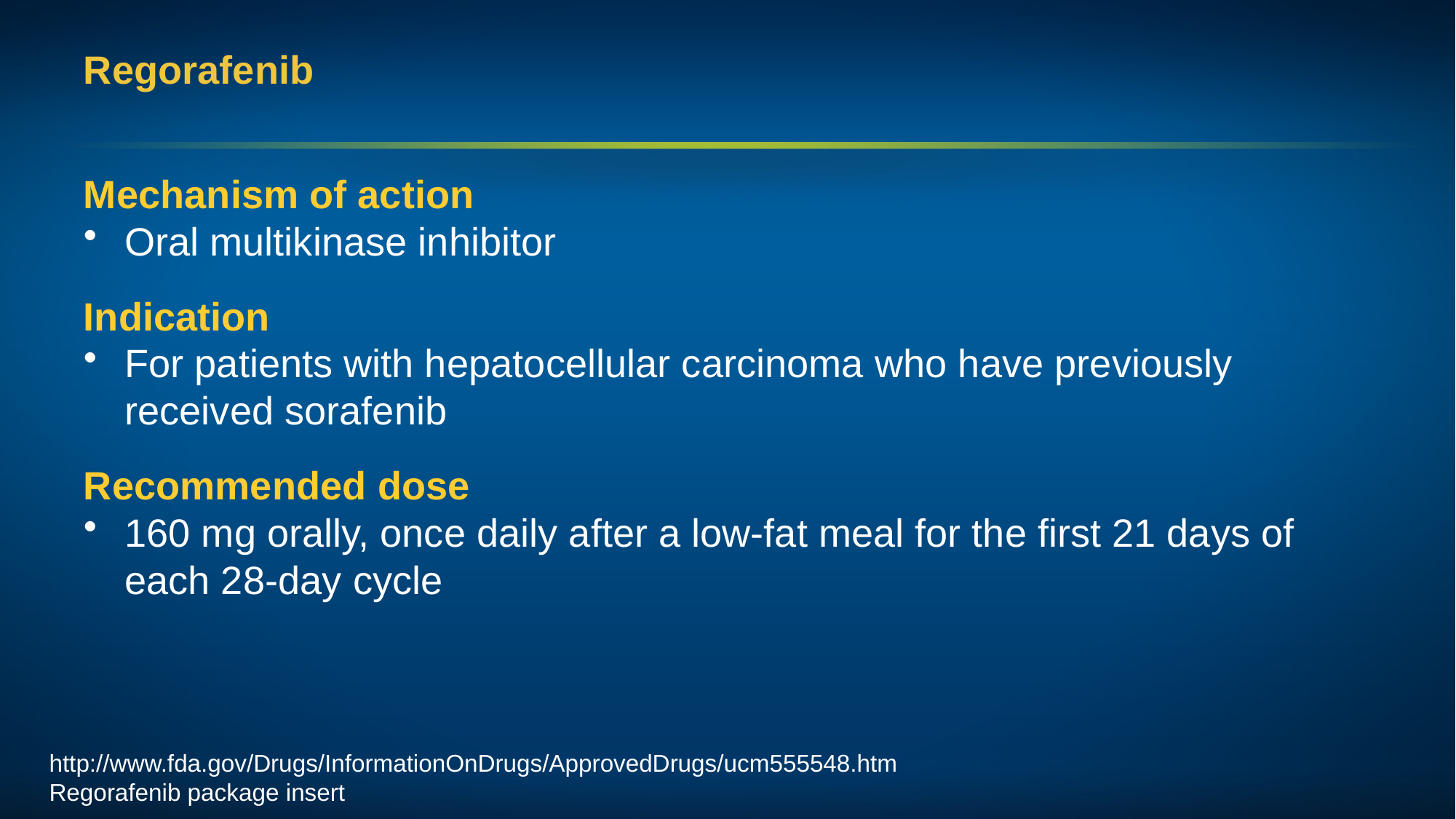

# Regorafenib
Mechanism of action
Oral multikinase inhibitor
Indication
For patients with hepatocellular carcinoma who have previously received sorafenib
Recommended dose
160 mg orally, once daily after a low-fat meal for the first 21 days of each 28-day cycle
http://www.fda.gov/Drugs/InformationOnDrugs/ApprovedDrugs/ucm555548.htm
Regorafenib package insert